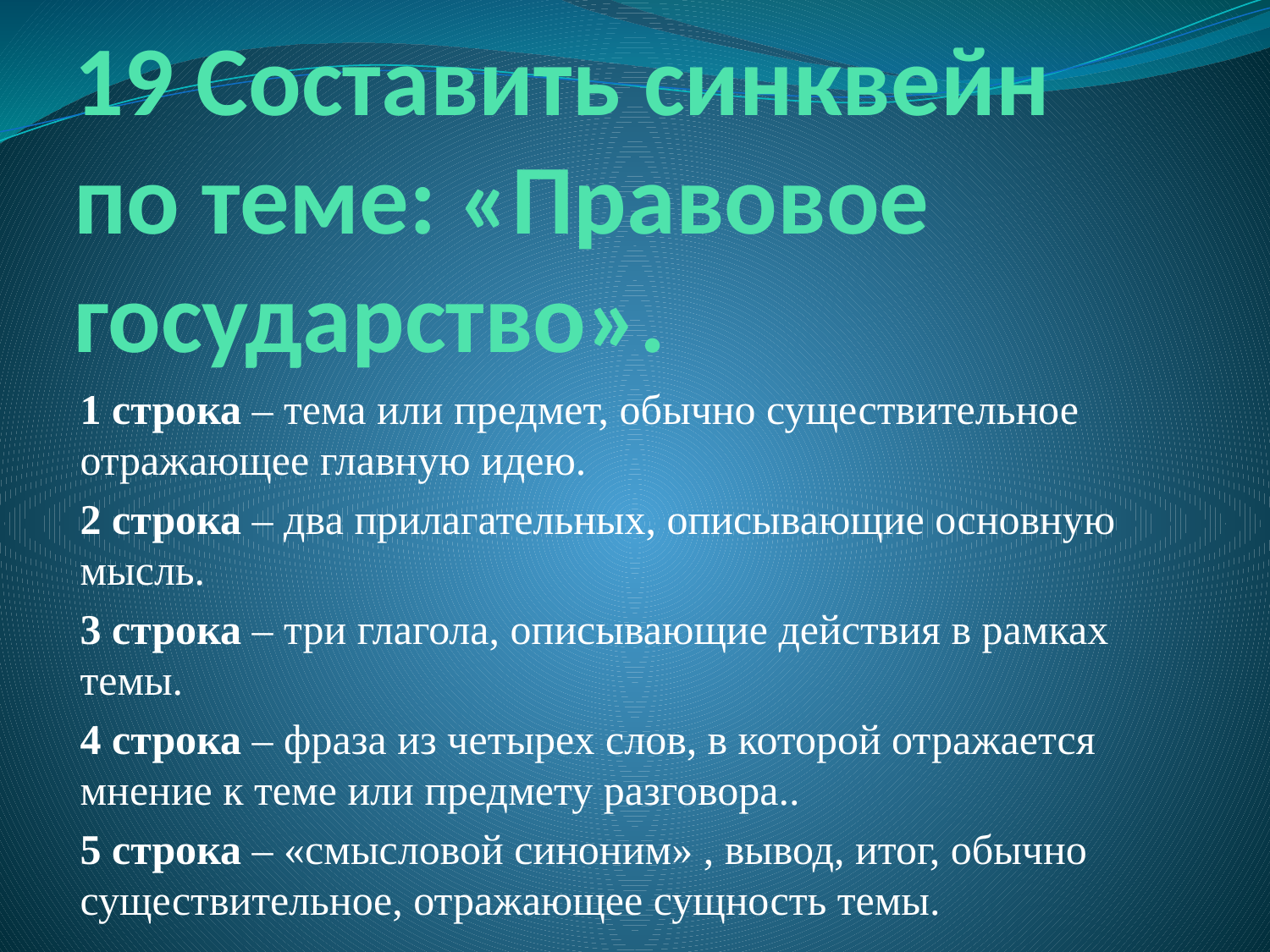

# 19 Составить синквейн по теме: «Правовое государство».
1 строка – тема или предмет, обычно существительное отражающее главную идею.
2 строка – два прилагательных, описывающие основную мысль.
3 строка – три глагола, описывающие действия в рамках темы.
4 строка – фраза из четырех слов, в которой отражается мнение к теме или предмету разговора..
5 строка – «смысловой синоним» , вывод, итог, обычно существительное, отражающее сущность темы.